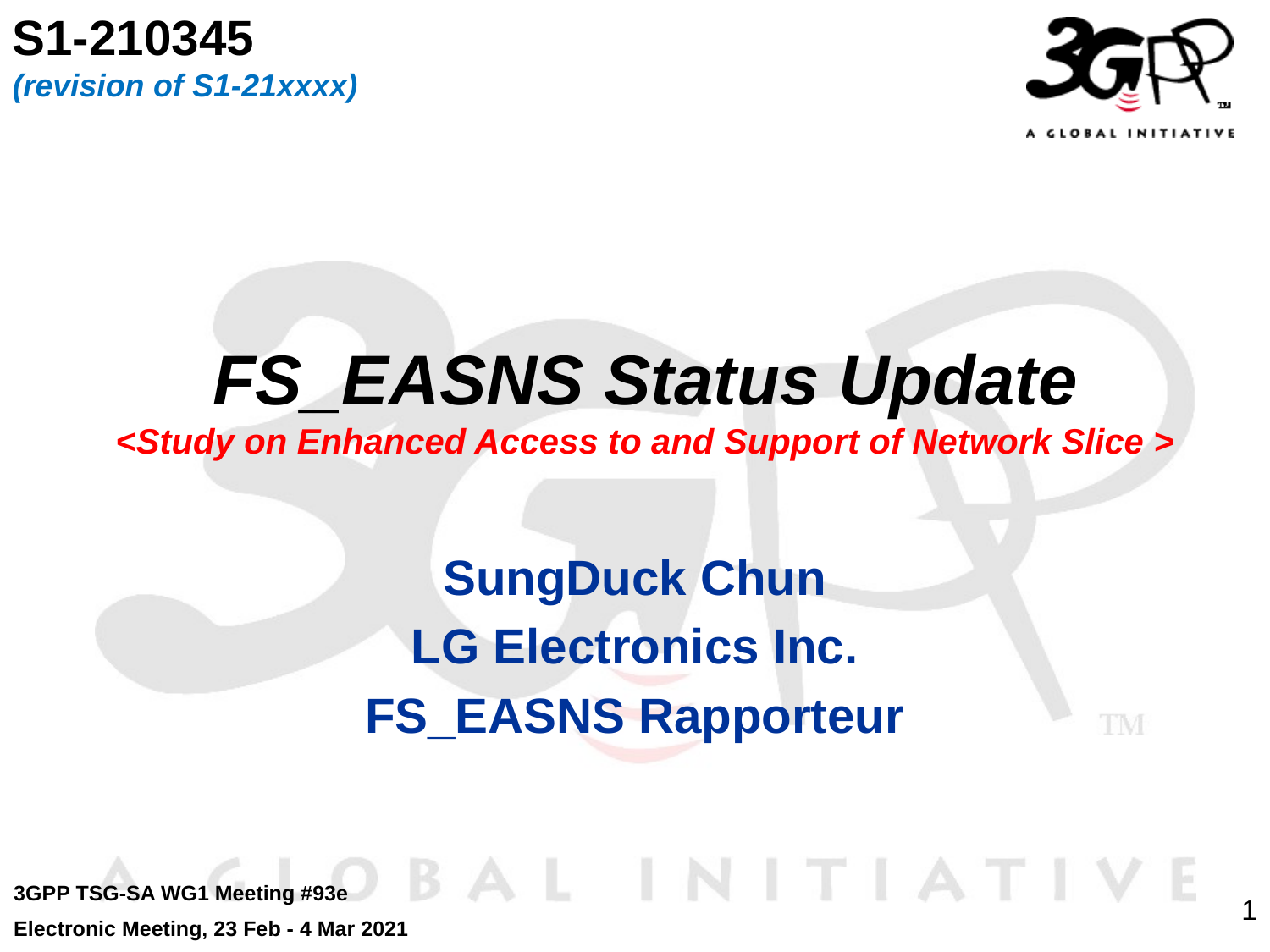

S1-210345
(revision of S1-21xxxx)
# FS_EASNS Status Update <Study on Enhanced Access to and Support of Network Slice >
SungDuck Chun
LG Electronics Inc.
FS_EASNS Rapporteur
3GPP TSG-SA WG1 Meeting #93e
Electronic Meeting, 23 Feb - 4 Mar 2021
1